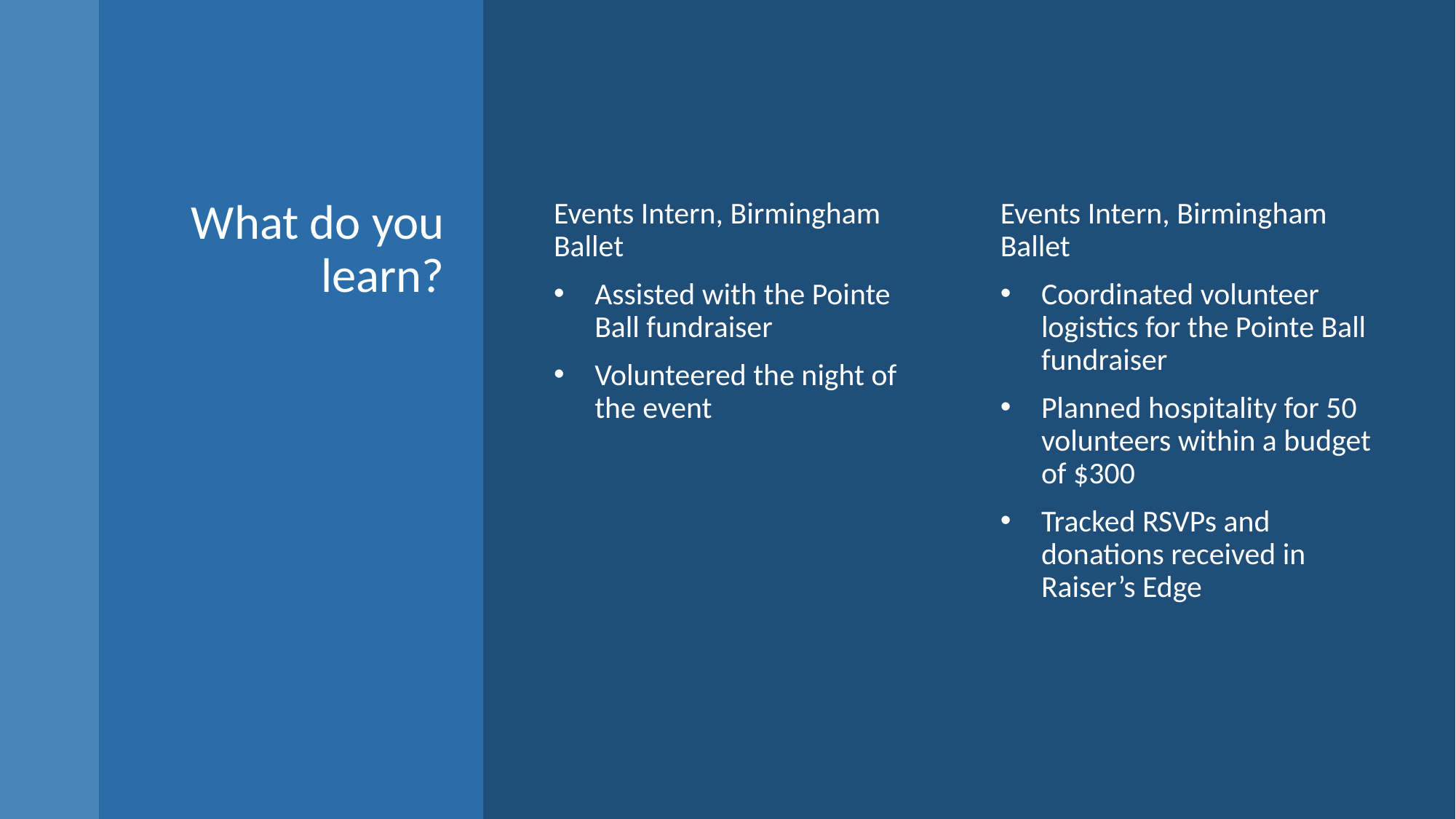

# What do you learn?
Events Intern, Birmingham Ballet
Assisted with the Pointe Ball fundraiser
Volunteered the night of the event
Events Intern, Birmingham Ballet
Coordinated volunteer logistics for the Pointe Ball fundraiser
Planned hospitality for 50 volunteers within a budget of $300
Tracked RSVPs and donations received in Raiser’s Edge